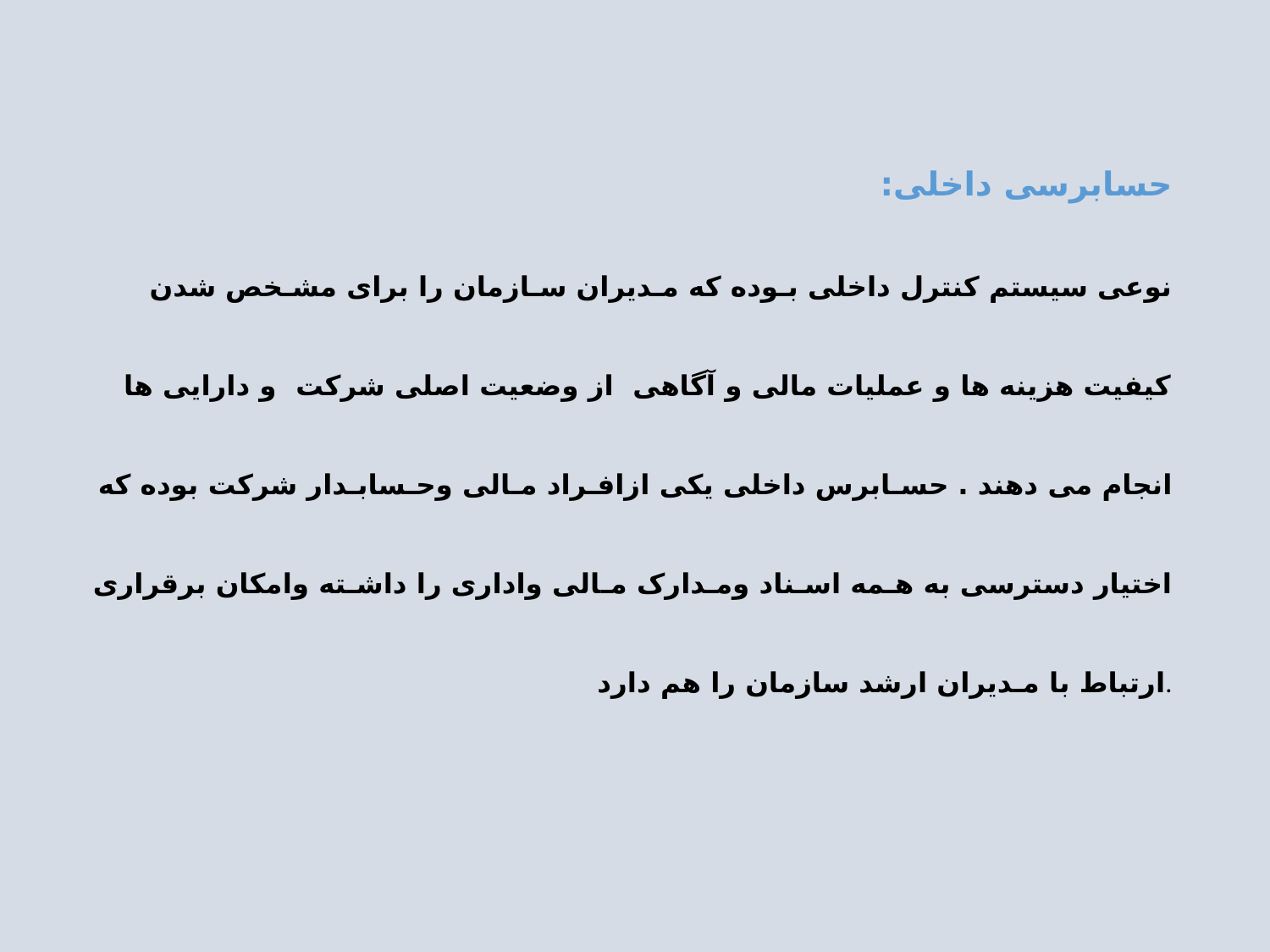

# حسابرسی داخلی: نوعی سیستم کنترل داخلی بـوده که مـدیران سـازمان را برای مشـخص شدن کیفیت هزینه ها و عملیات مالی و آگاهی  از وضعیت اصلی شرکت  و دارایی ها انجام می دهند . حسـابرس داخلی یکی ازافـراد مـالی وحـسابـدار شرکت بوده که اختیار دسترسی به هـمه اسـناد ومـدارک مـالی واداری را داشـته وامکان برقراری ارتباط با مـدیران ارشد سازمان را هم دارد.